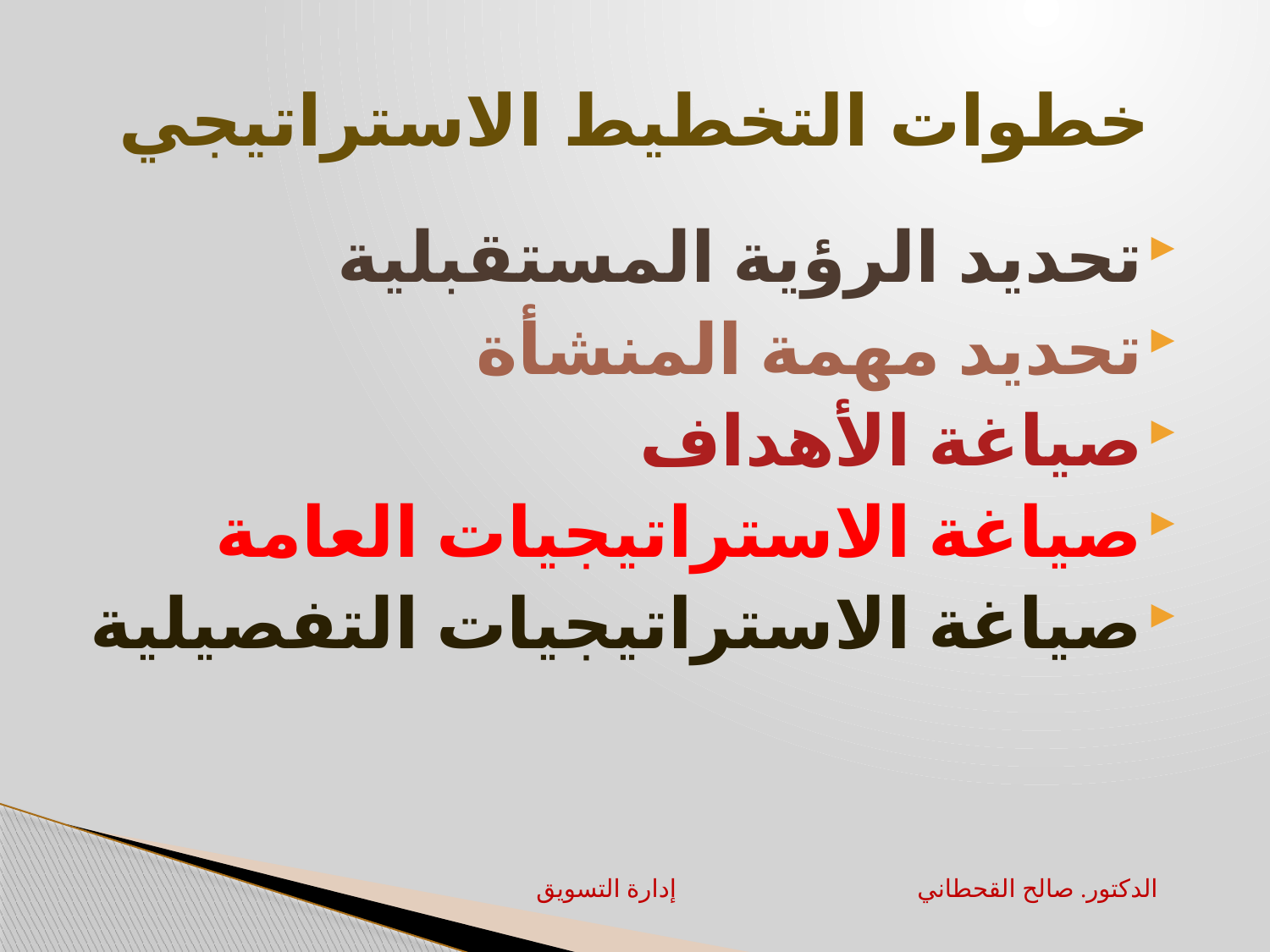

# خطوات التخطيط الاستراتيجي
تحديد الرؤية المستقبلية
تحديد مهمة المنشأة
صياغة الأهداف
صياغة الاستراتيجيات العامة
صياغة الاستراتيجيات التفصيلية
إدارة التسويق		الدكتور. صالح القحطاني